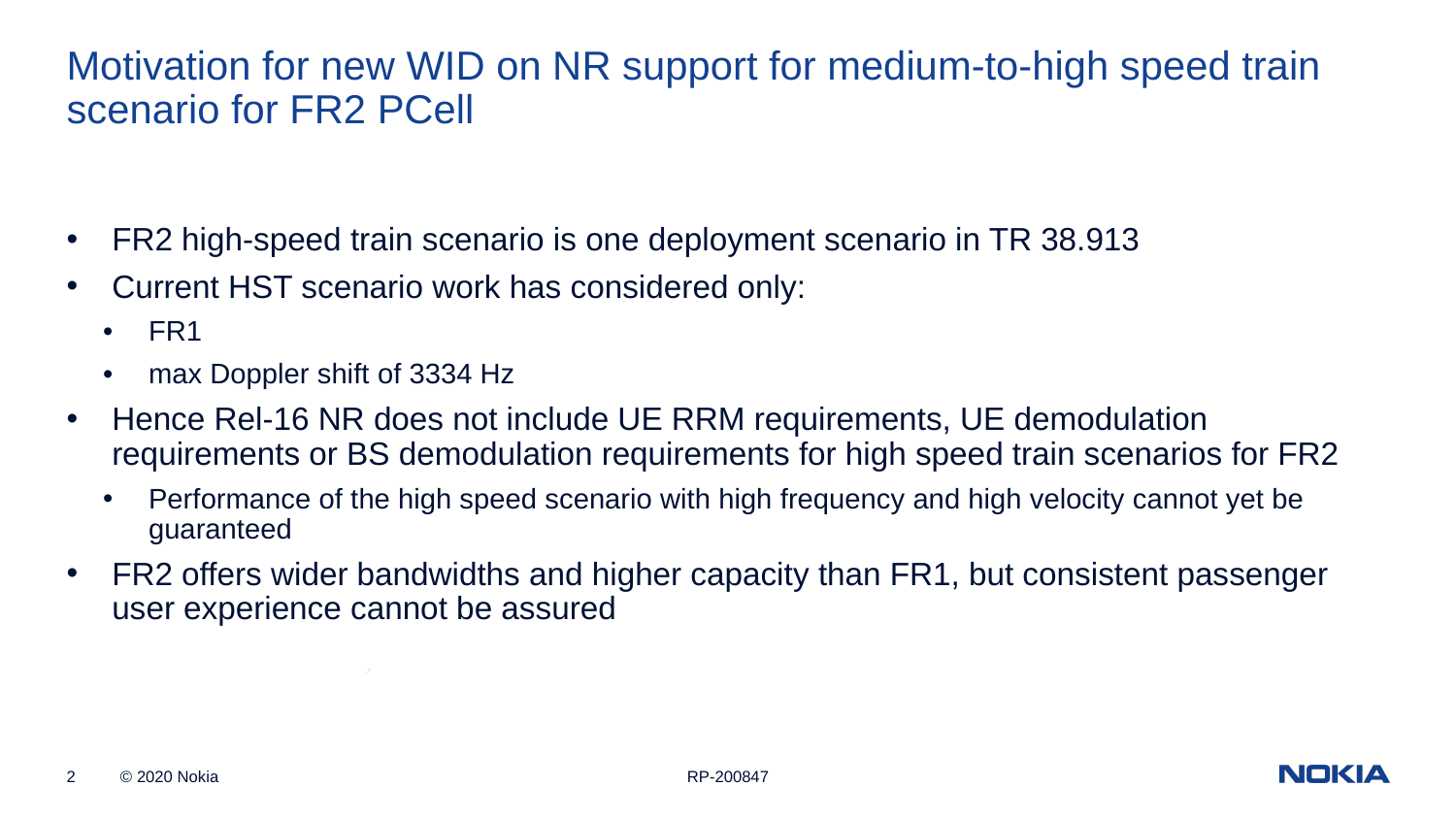

Motivation for new WID on NR support for medium-to-high speed train scenario for FR2 PCell
FR2 high-speed train scenario is one deployment scenario in TR 38.913
Current HST scenario work has considered only:
FR1
max Doppler shift of 3334 Hz
Hence Rel-16 NR does not include UE RRM requirements, UE demodulation requirements or BS demodulation requirements for high speed train scenarios for FR2
Performance of the high speed scenario with high frequency and high velocity cannot yet be guaranteed
FR2 offers wider bandwidths and higher capacity than FR1, but consistent passenger user experience cannot be assured

RP-200847